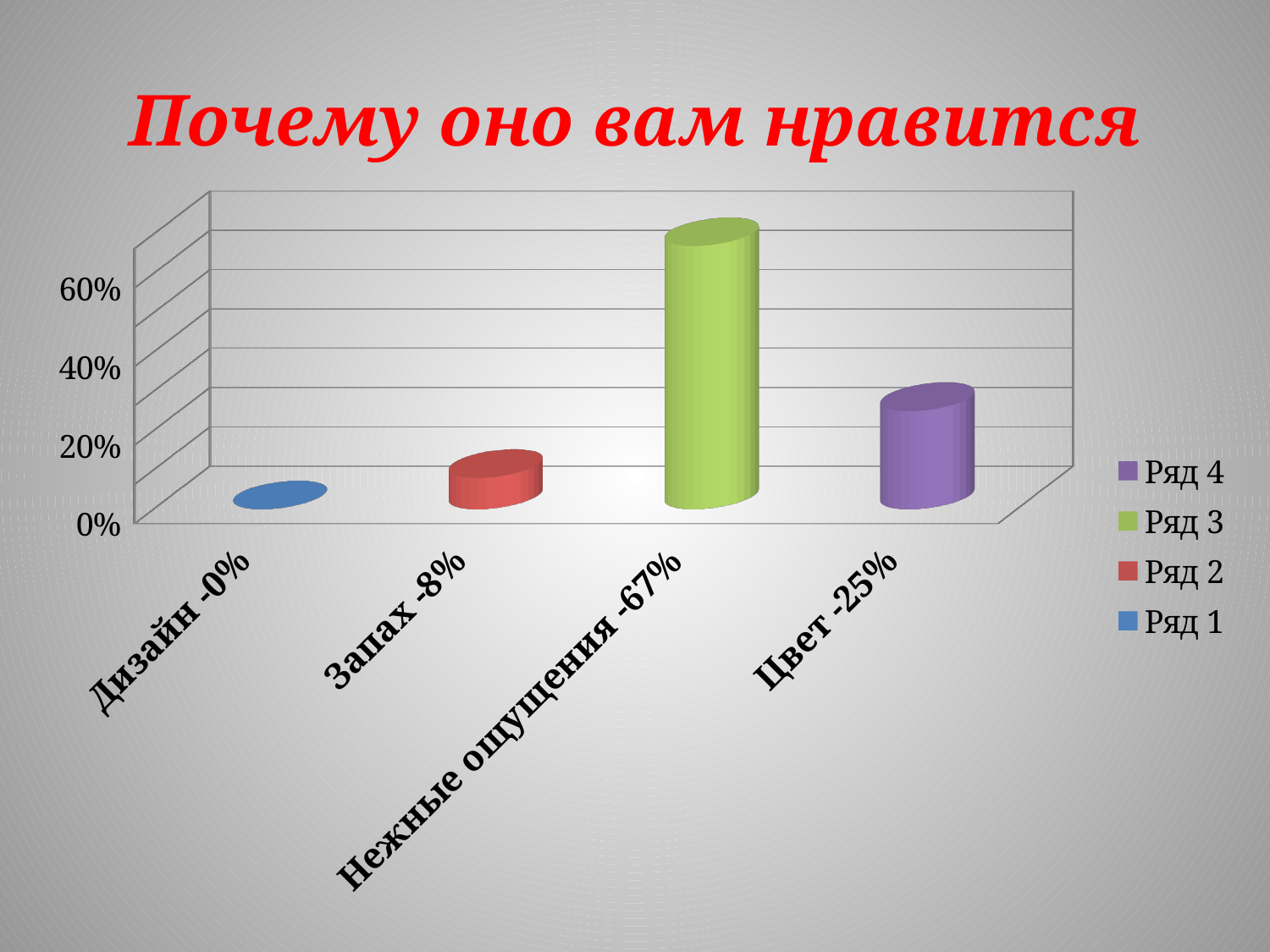

# Почему оно вам нравится

[unsupported chart]